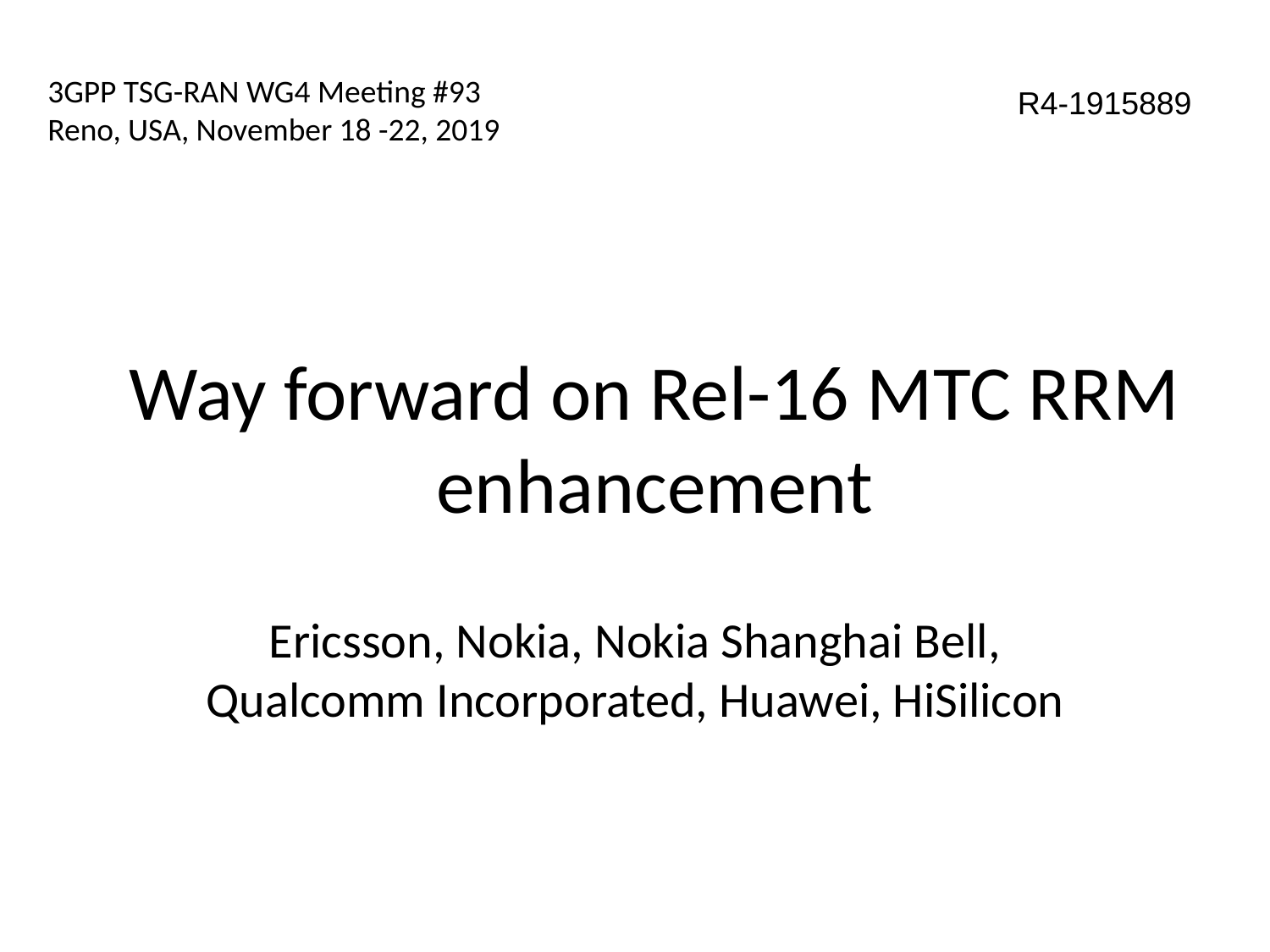

# 3GPP TSG-RAN WG4 Meeting #93 Reno, USA, November 18 -22, 2019
R4-1915889
Way forward on Rel-16 MTC RRM enhancement
Ericsson, Nokia, Nokia Shanghai Bell, Qualcomm Incorporated, Huawei, HiSilicon